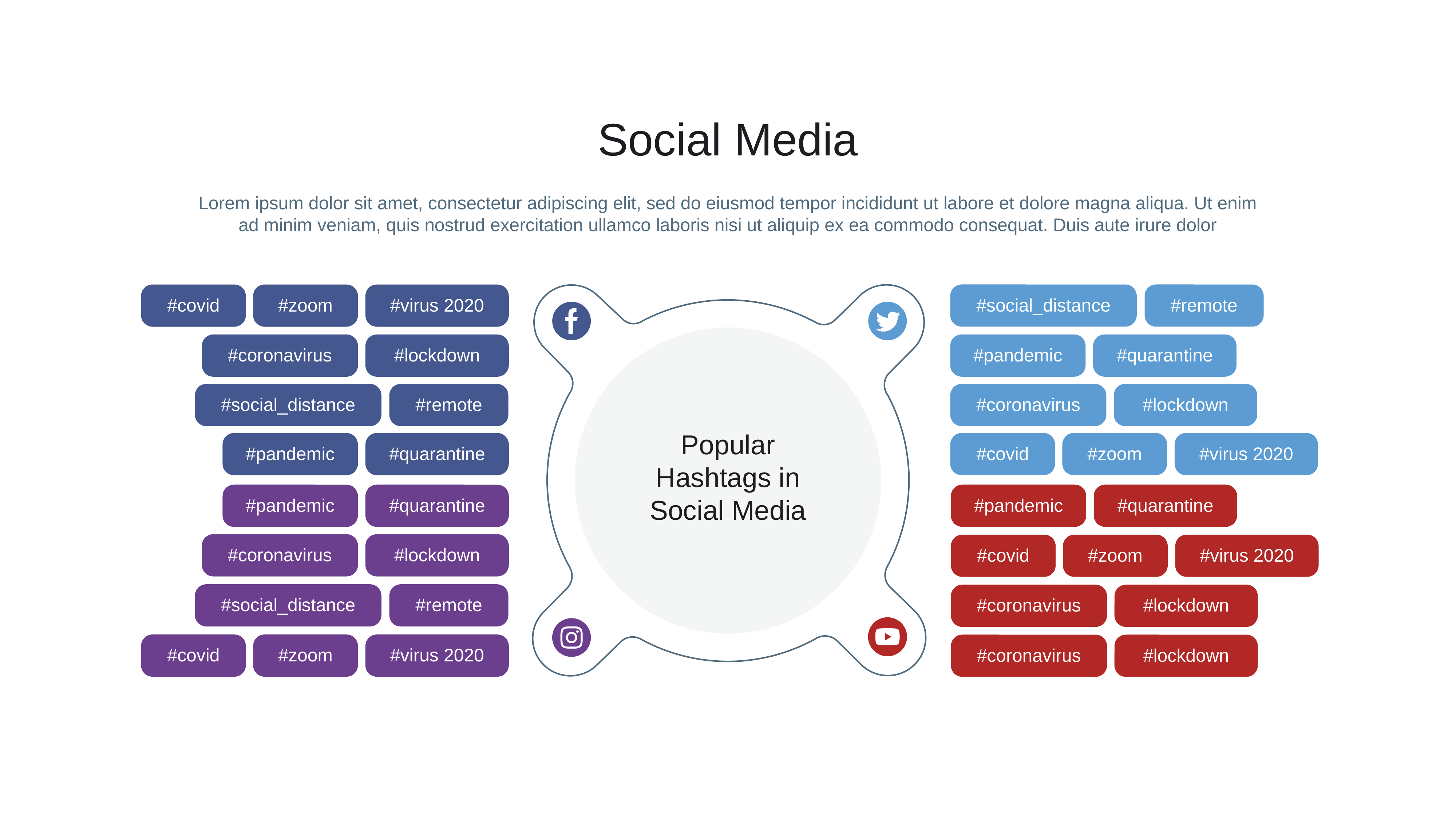

Social Media
Lorem ipsum dolor sit amet, consectetur adipiscing elit, sed do eiusmod tempor incididunt ut labore et dolore magna aliqua. Ut enim ad minim veniam, quis nostrud exercitation ullamco laboris nisi ut aliquip ex ea commodo consequat. Duis aute irure dolor

#covid
#zoom
#virus 2020

#social_distance
#remote

#pandemic
#quarantine

#coronavirus
#lockdown

#covid
#zoom
#virus 2020

#coronavirus
#lockdown

#social_distance
#remote
Popular Hashtags in Social Media

#pandemic
#quarantine

#pandemic
#quarantine

#pandemic
#quarantine

#coronavirus
#lockdown

#covid
#zoom
#virus 2020

#social_distance
#remote

#coronavirus
#lockdown

#covid
#zoom
#virus 2020

#coronavirus
#lockdown